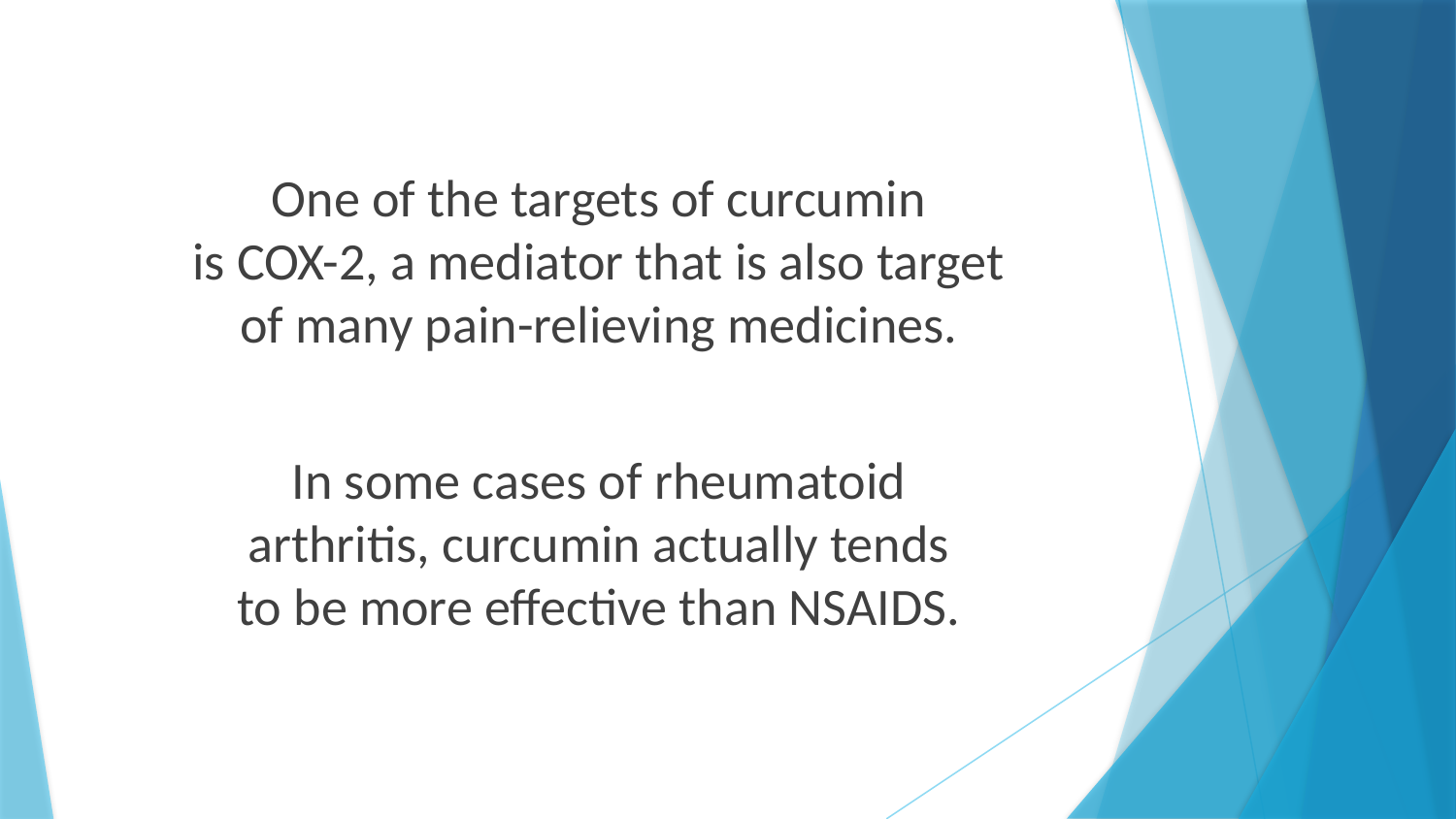

One of the targets of curcumin
is COX-2, a mediator that is also target
of many pain-relieving medicines.

In some cases of rheumatoid
arthritis, curcumin actually tends
to be more effective than NSAIDS.